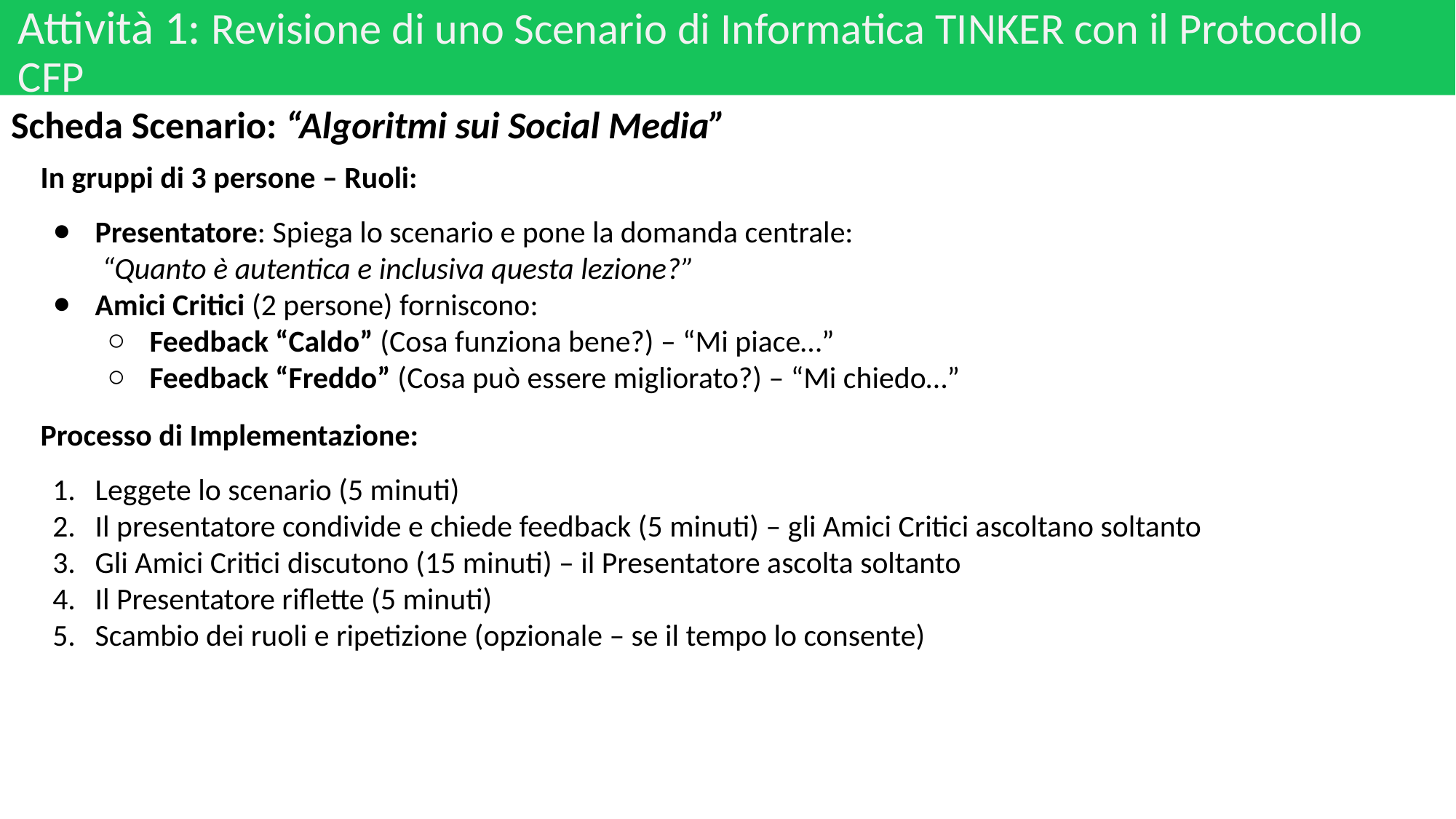

# Attività 1: Revisione di uno Scenario di Informatica TINKER con il Protocollo CFP
Scheda Scenario: “Algoritmi sui Social Media”
In gruppi di 3 persone – Ruoli:
Presentatore: Spiega lo scenario e pone la domanda centrale:
 “Quanto è autentica e inclusiva questa lezione?”
Amici Critici (2 persone) forniscono:
Feedback “Caldo” (Cosa funziona bene?) – “Mi piace…”
Feedback “Freddo” (Cosa può essere migliorato?) – “Mi chiedo…”
Processo di Implementazione:
Leggete lo scenario (5 minuti)
Il presentatore condivide e chiede feedback (5 minuti) – gli Amici Critici ascoltano soltanto
Gli Amici Critici discutono (15 minuti) – il Presentatore ascolta soltanto
Il Presentatore riflette (5 minuti)
Scambio dei ruoli e ripetizione (opzionale – se il tempo lo consente)